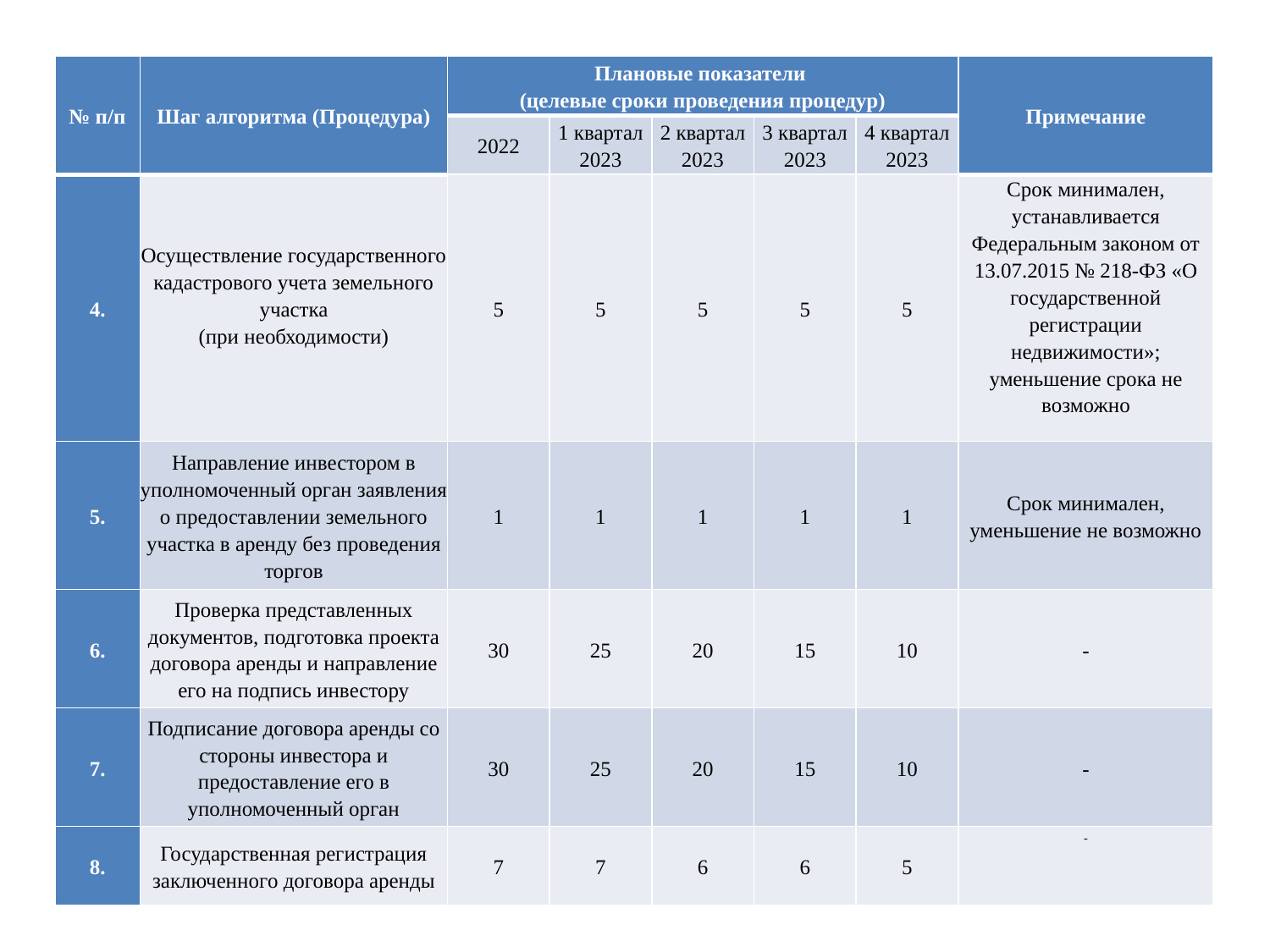

| № п/п | Шаг алгоритма (Процедура) | Плановые показатели (целевые сроки проведения процедур) |  |  |  |  | Примечание |
| --- | --- | --- | --- | --- | --- | --- | --- |
|  |  | 2022 | 1 квартал 2023 | 2 квартал 2023 | 3 квартал 2023 | 4 квартал 2023 |  |
| 4. | Осуществление государственного кадастрового учета земельного участка (при необходимости) | 5 | 5 | 5 | 5 | 5 | Срок минимален, устанавливается Федеральным законом от 13.07.2015 № 218-ФЗ «О государственной регистрации недвижимости»; уменьшение срока не возможно |
| 5. | Направление инвестором в уполномоченный орган заявления о предоставлении земельного участка в аренду без проведения торгов | 1 | 1 | 1 | 1 | 1 | Срок минимален, уменьшение не возможно |
| 6. | Проверка представленных документов, подготовка проекта договора аренды и направление его на подпись инвестору | 30 | 25 | 20 | 15 | 10 | - |
| 7. | Подписание договора аренды со стороны инвестора и предоставление его в уполномоченный орган | 30 | 25 | 20 | 15 | 10 | - |
| 8. | Государственная регистрация заключенного договора аренды | 7 | 7 | 6 | 6 | 5 | - |